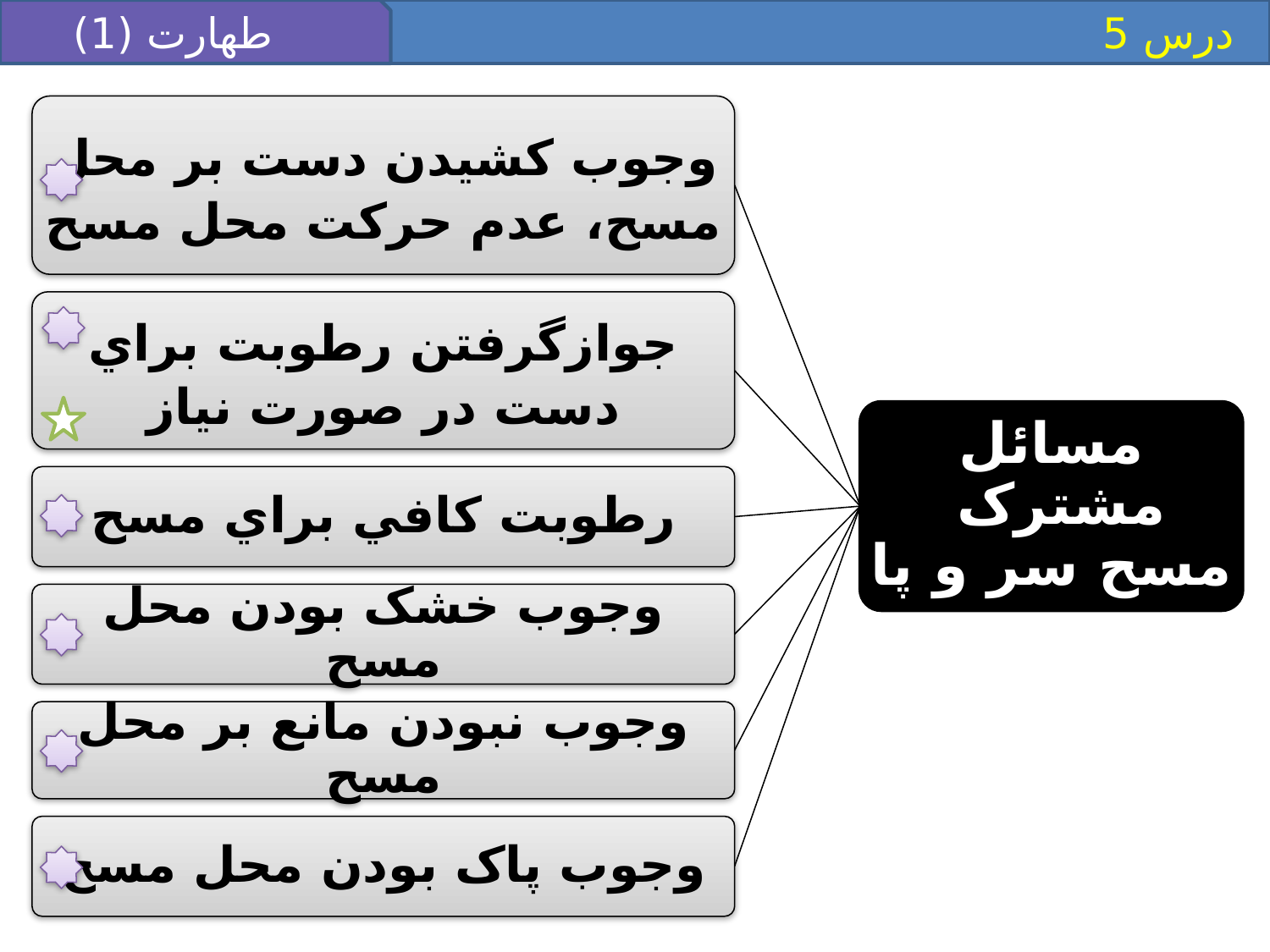

طهارت (1)
 درس 5
وجوب کشيدن دست بر محل مسح، عدم حرکت محل مسح

جوازگرفتن رطوبت براي دست در صورت نياز

مسائل مشترک  مسح سر و پا
رطوبت کافي براي مسح

وجوب خشک بودن محل مسح

وجوب نبودن مانع بر محل مسح

وجوب پاک بودن محل مسح